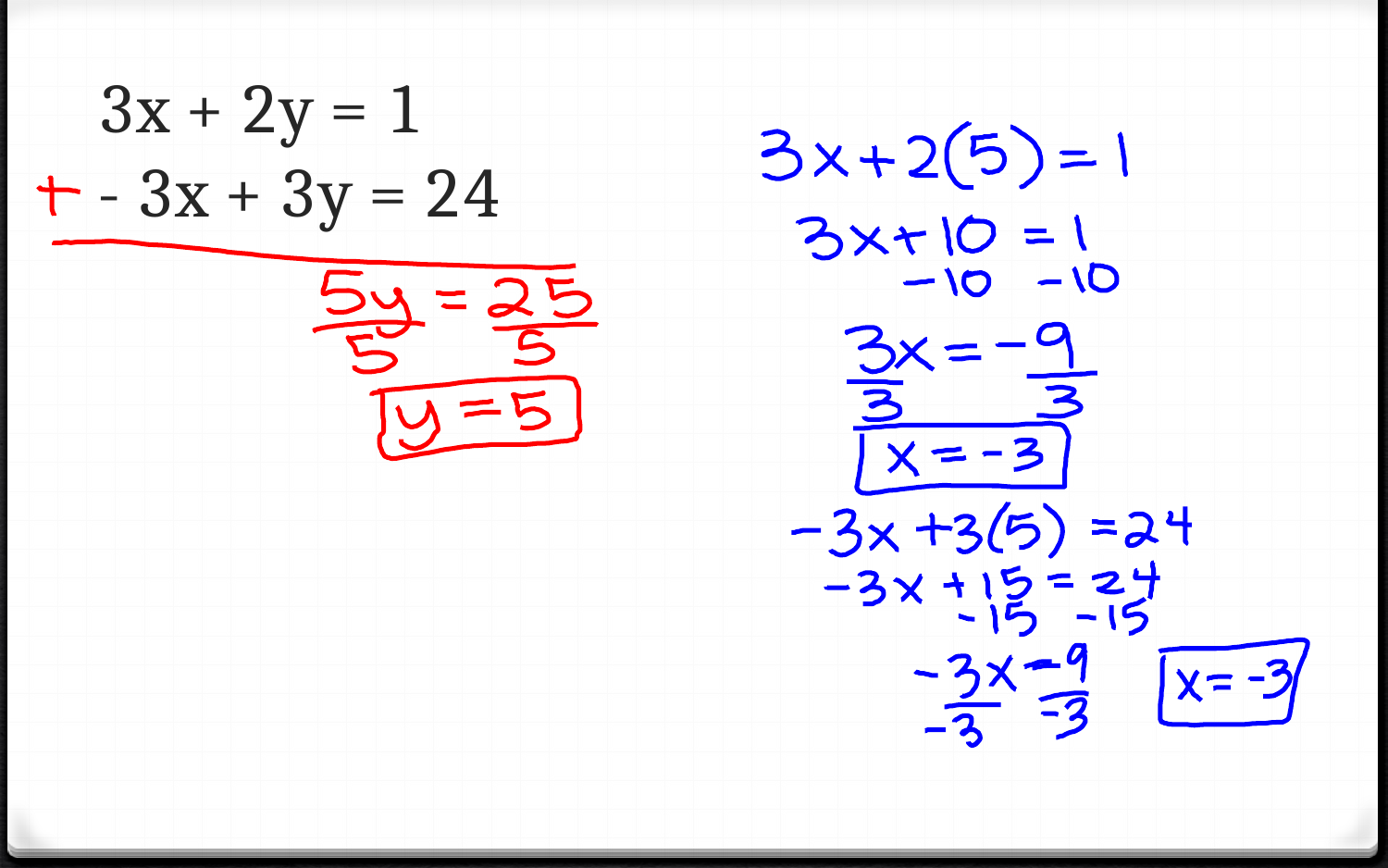

# 3x + 2y = 1 - 3x + 3y = 24